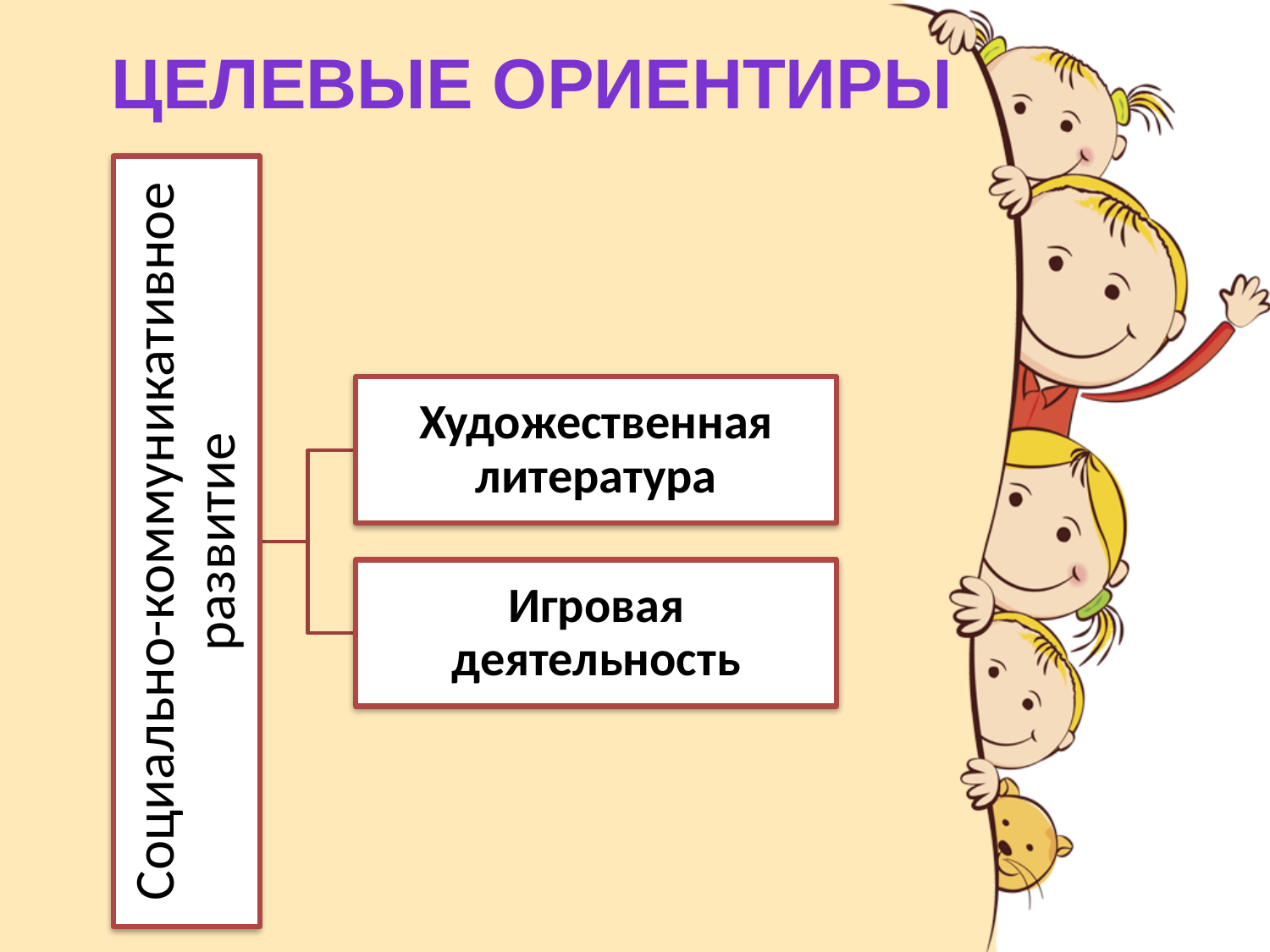

Целевые ориентиры

Социально-коммуникативное развитие
Художественная литература
Игровая деятельность